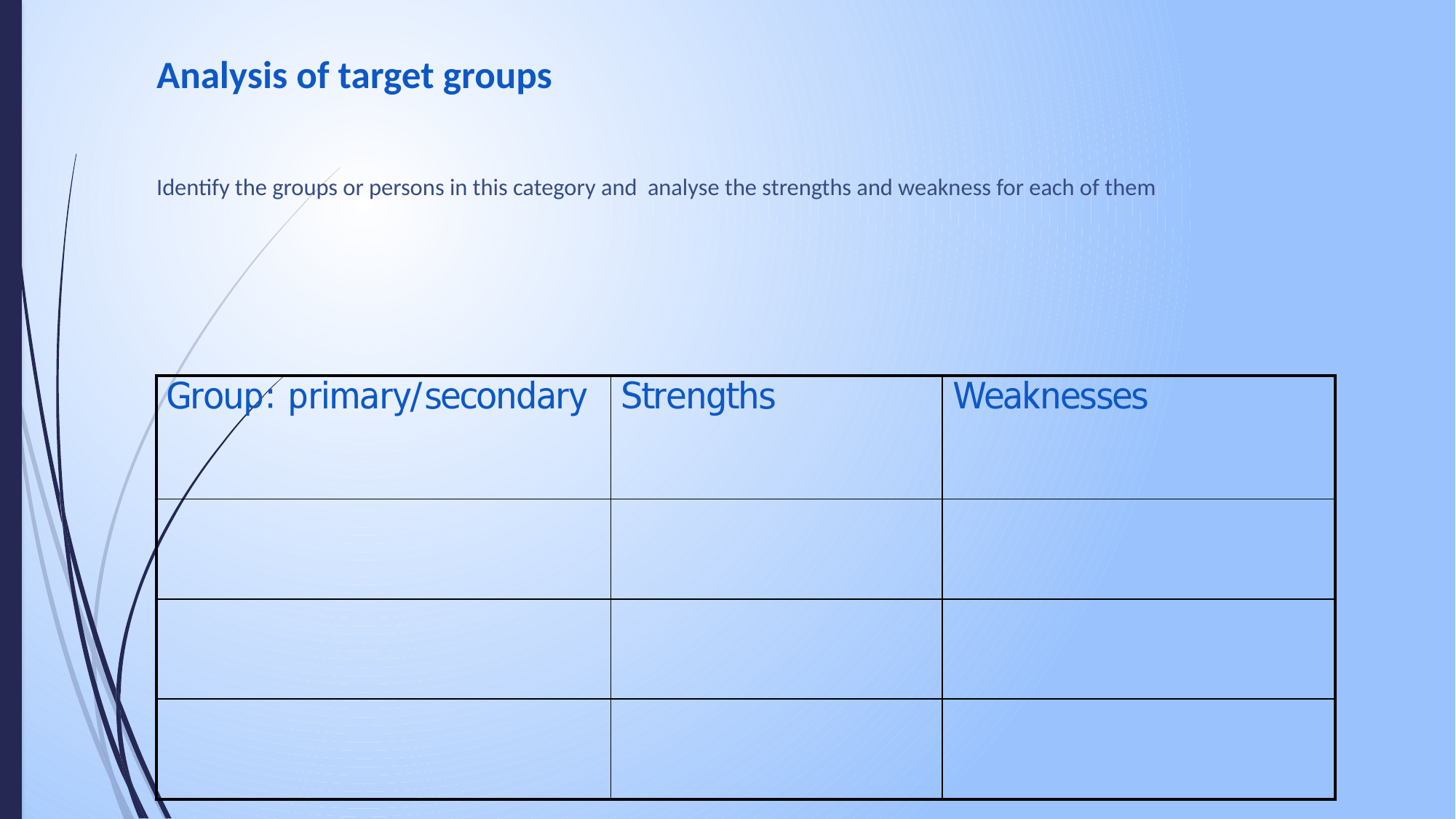

# Analysis of target groups Identify the groups or persons in this category and  analyse the strengths and weakness for each of them
| Group: primary/secondary | Strengths | Weaknesses |
| --- | --- | --- |
|  |  |  |
|  |  |  |
|  |  |  |